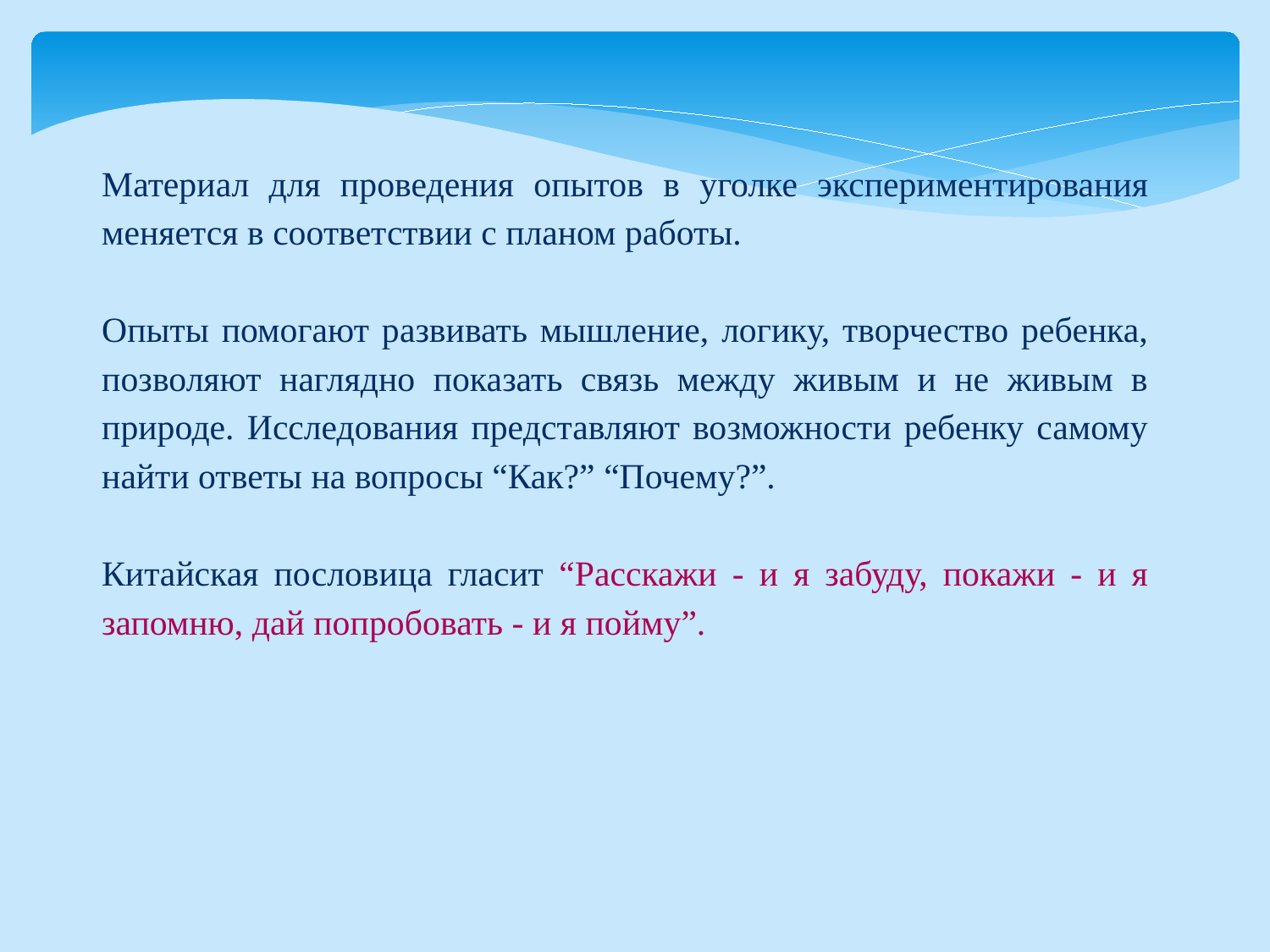

Материал для проведения опытов в уголке экспериментирования меняется в соответствии с планом работы.

Опыты помогают развивать мышление, логику, творчество ребенка, позволяют наглядно показать связь между живым и не живым в природе. Исследования представляют возможности ребенку самому найти ответы на вопросы “Как?” “Почему?”.

Китайская пословица гласит “Расскажи - и я забуду, покажи - и я запомню, дай попробовать - и я пойму”.